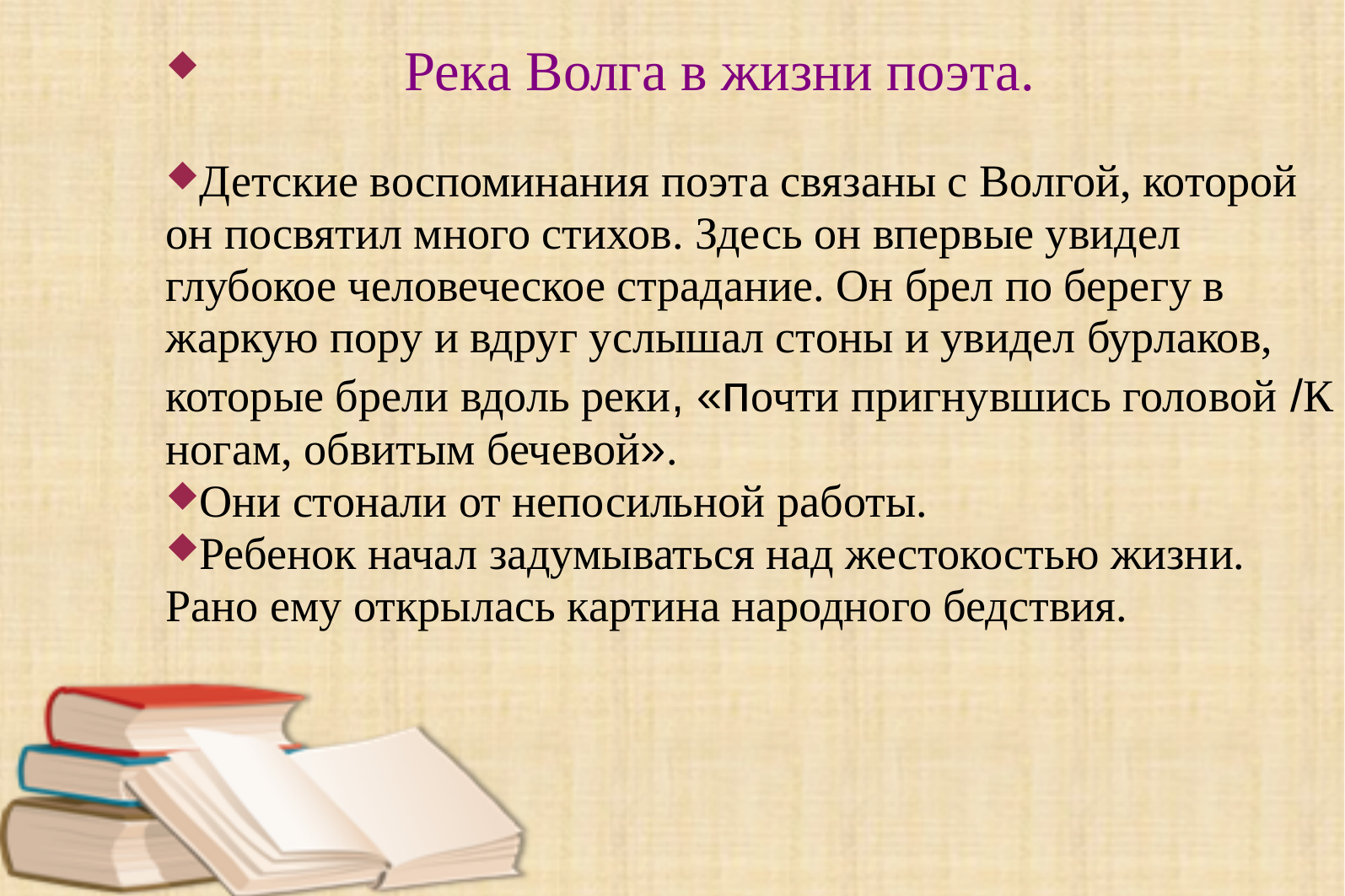

Река Волга в жизни поэта.

Детские воспоминания поэта связаны с Волгой, которой он посвятил много стихов. Здесь он впервые увидел глубокое человеческое страдание. Он брел по берегу в жаркую пору и вдруг услышал стоны и увидел бурлаков, которые брели вдоль реки, «почти пригнувшись головой /К ногам, обвитым бечевой».
Они стонали от непосильной работы.
Ребенок начал задумываться над жестокостью жизни. Рано ему открылась картина народного бедствия.